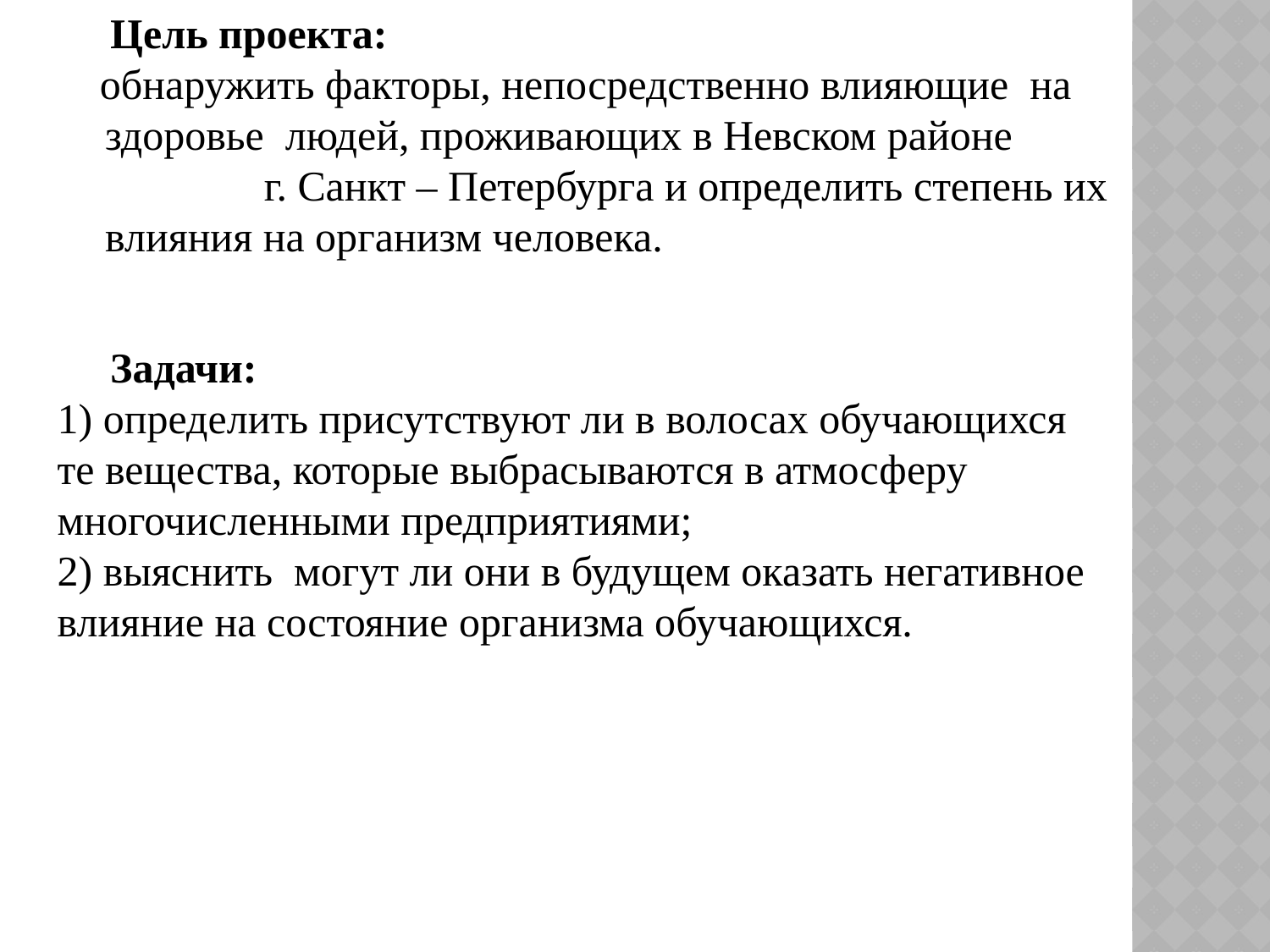

Цель проекта:
    обнаружить факторы, непосредственно влияющие  на здоровье  людей, проживающих в Невском районе                          г. Санкт – Петербурга и определить степень их влияния на организм человека.

     Задачи:
1) определить присутствуют ли в волосах обучающихся      те вещества, которые выбрасываются в атмосферу многочисленными предприятиями;
2) выяснить  могут ли они в будущем оказать негативное влияние на состояние организма обучающихся.